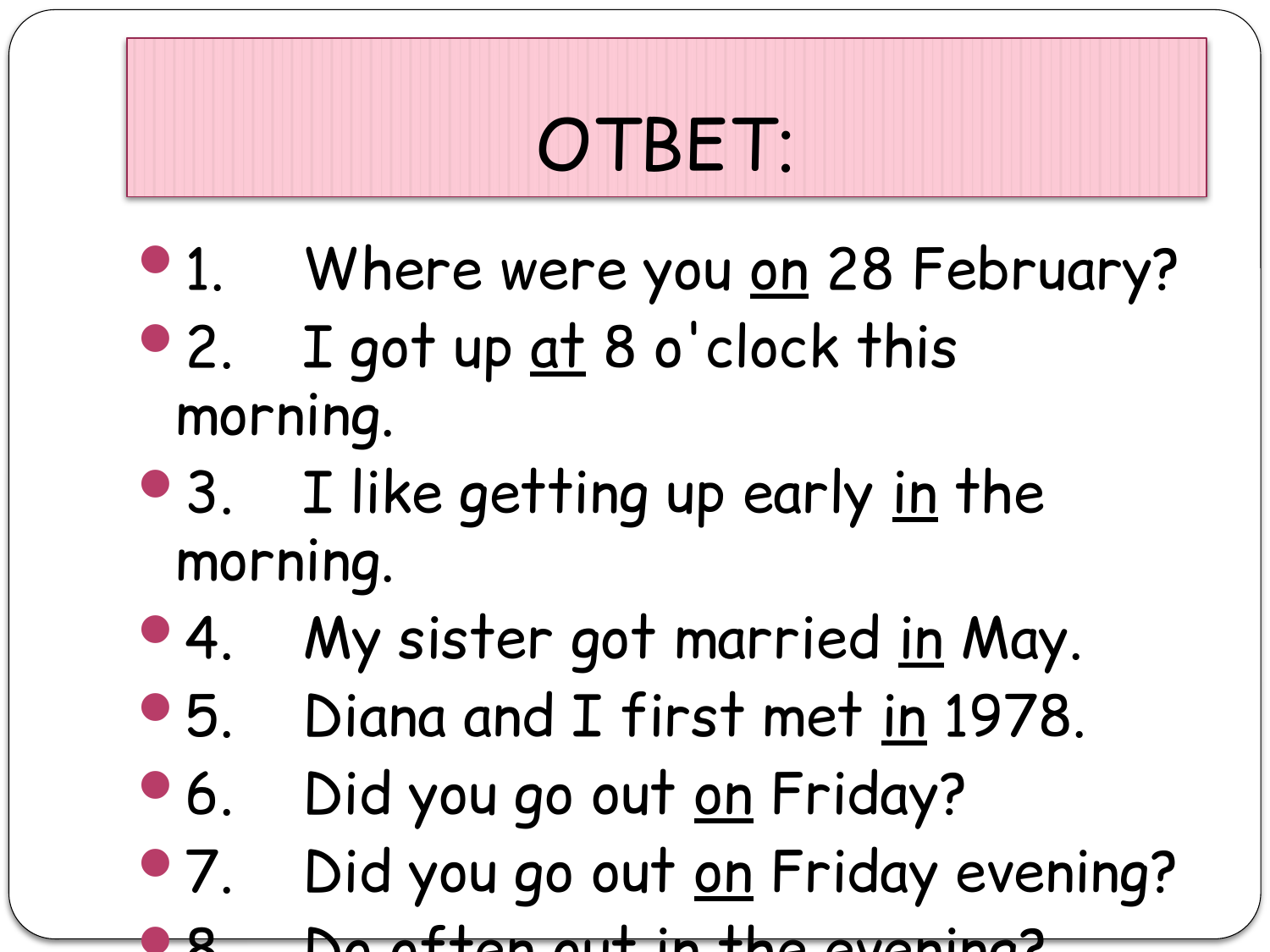

# ОТВЕТ:
1.	Where were you on 28 February?
2.	I got up at 8 o'clock this morning.
3.	I like getting up early in the morning.
4.	My sister got married in May.
5.	Diana and I first met in 1978.
6.	Did you go out on Friday?
7.	Did you go out on Friday evening?
8.	Do often out in the evening?